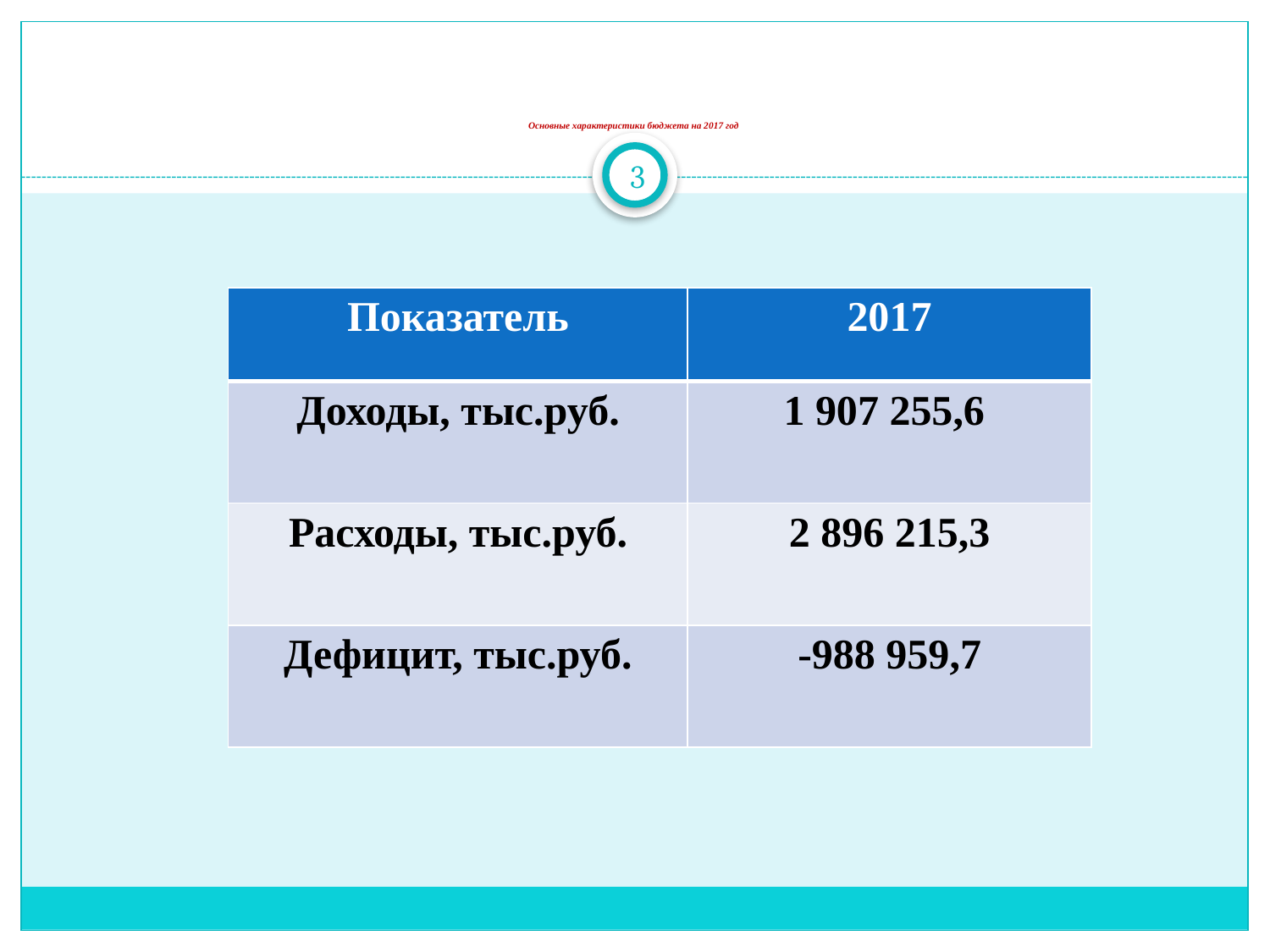

# Основные характеристики бюджета на 2017 год
3

| Показатель | 2017 |
| --- | --- |
| Доходы, тыс.руб. | 1 907 255,6 |
| Расходы, тыс.руб. | 2 896 215,3 |
| Дефицит, тыс.руб. | -988 959,7 |